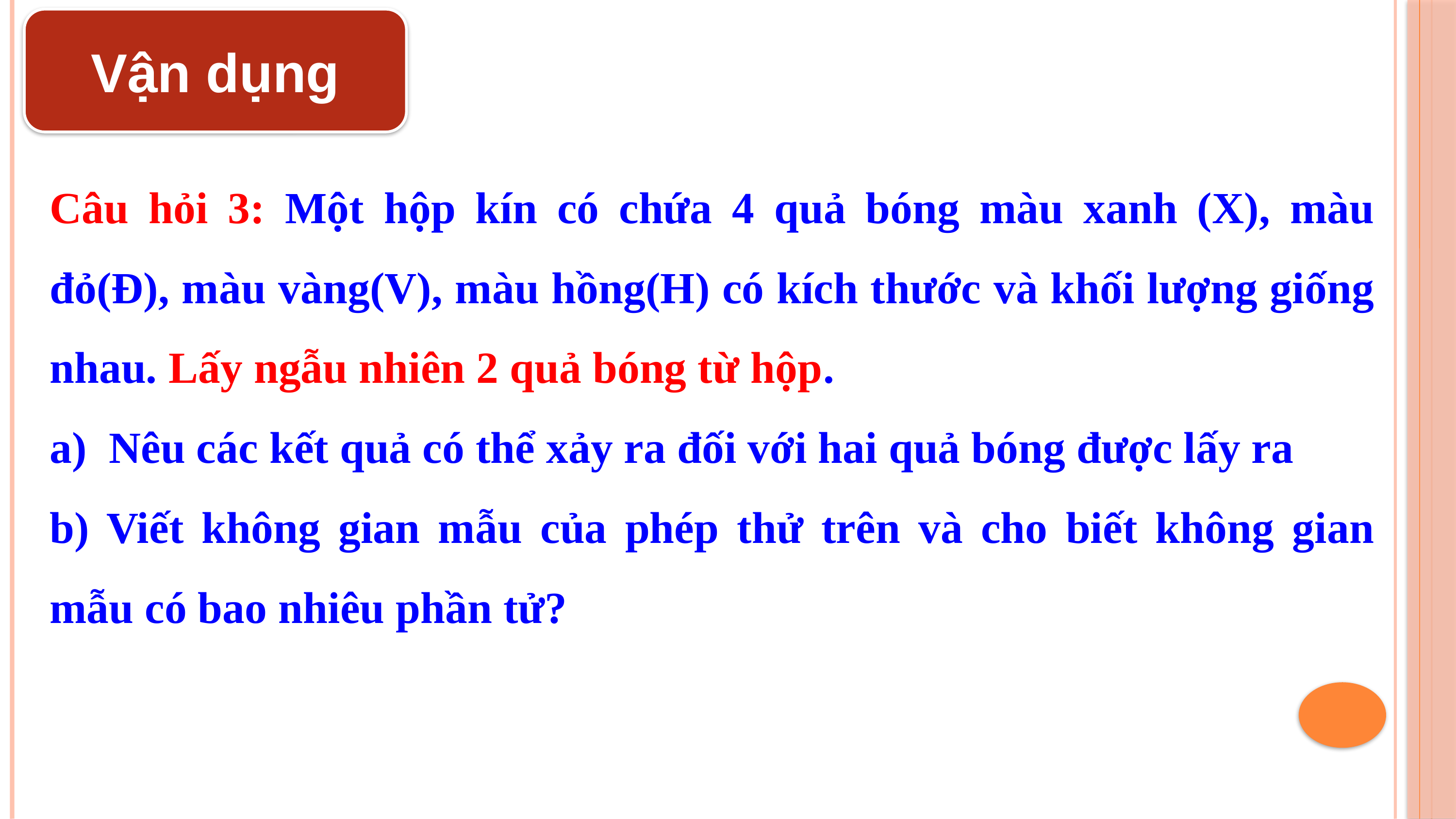

Vận dụng
Câu hỏi 3: Một hộp kín có chứa 4 quả bóng màu xanh (X), màu đỏ(Đ), màu vàng(V), màu hồng(H) có kích thước và khối lượng giống nhau. Lấy ngẫu nhiên 2 quả bóng từ hộp.
Nêu các kết quả có thể xảy ra đối với hai quả bóng được lấy ra
b) Viết không gian mẫu của phép thử trên và cho biết không gian mẫu có bao nhiêu phần tử?